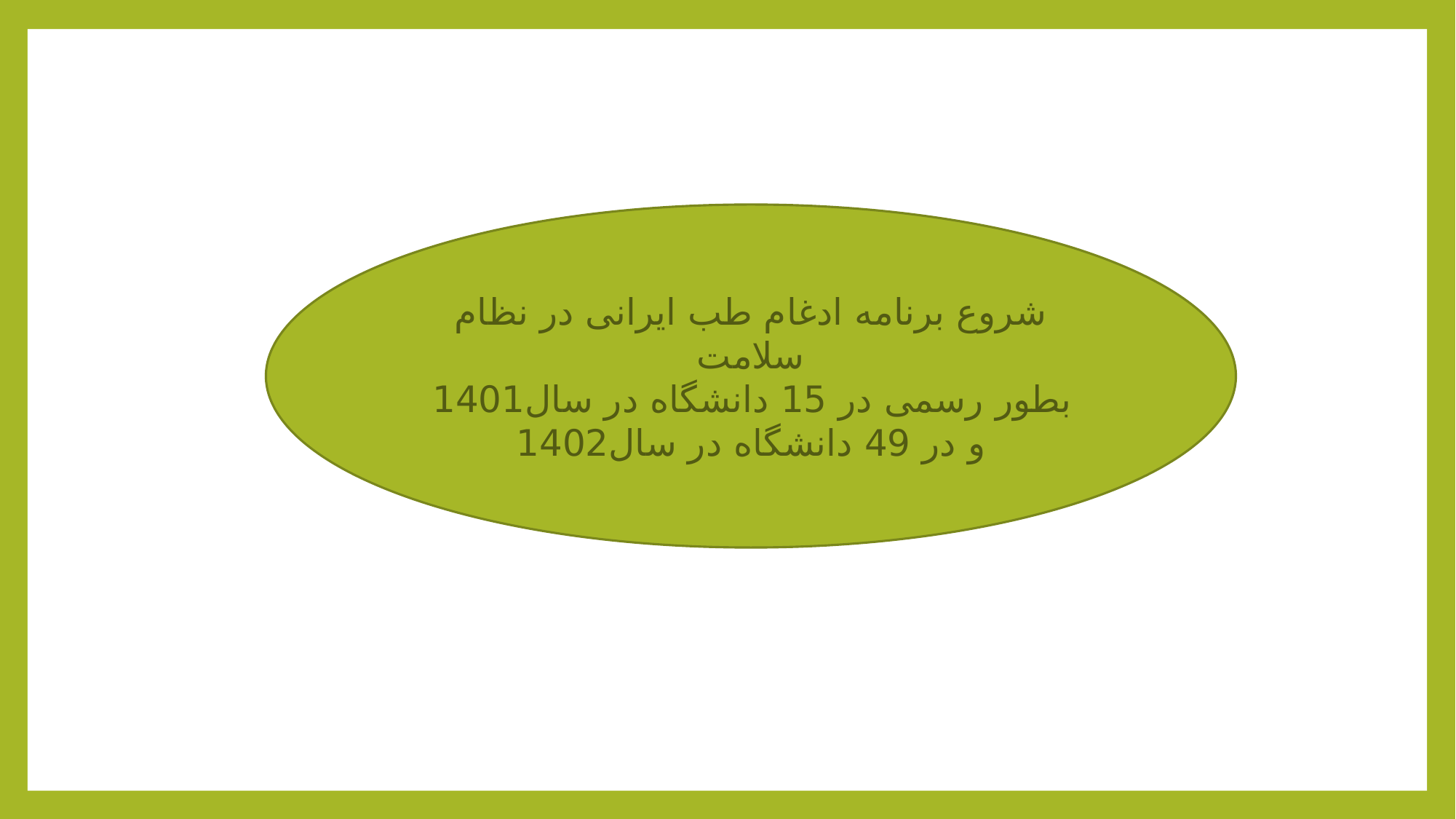

شروع برنامه ادغام طب ایرانی در نظام سلامت
 بطور رسمی در 15 دانشگاه در سال1401
و در 49 دانشگاه در سال1402